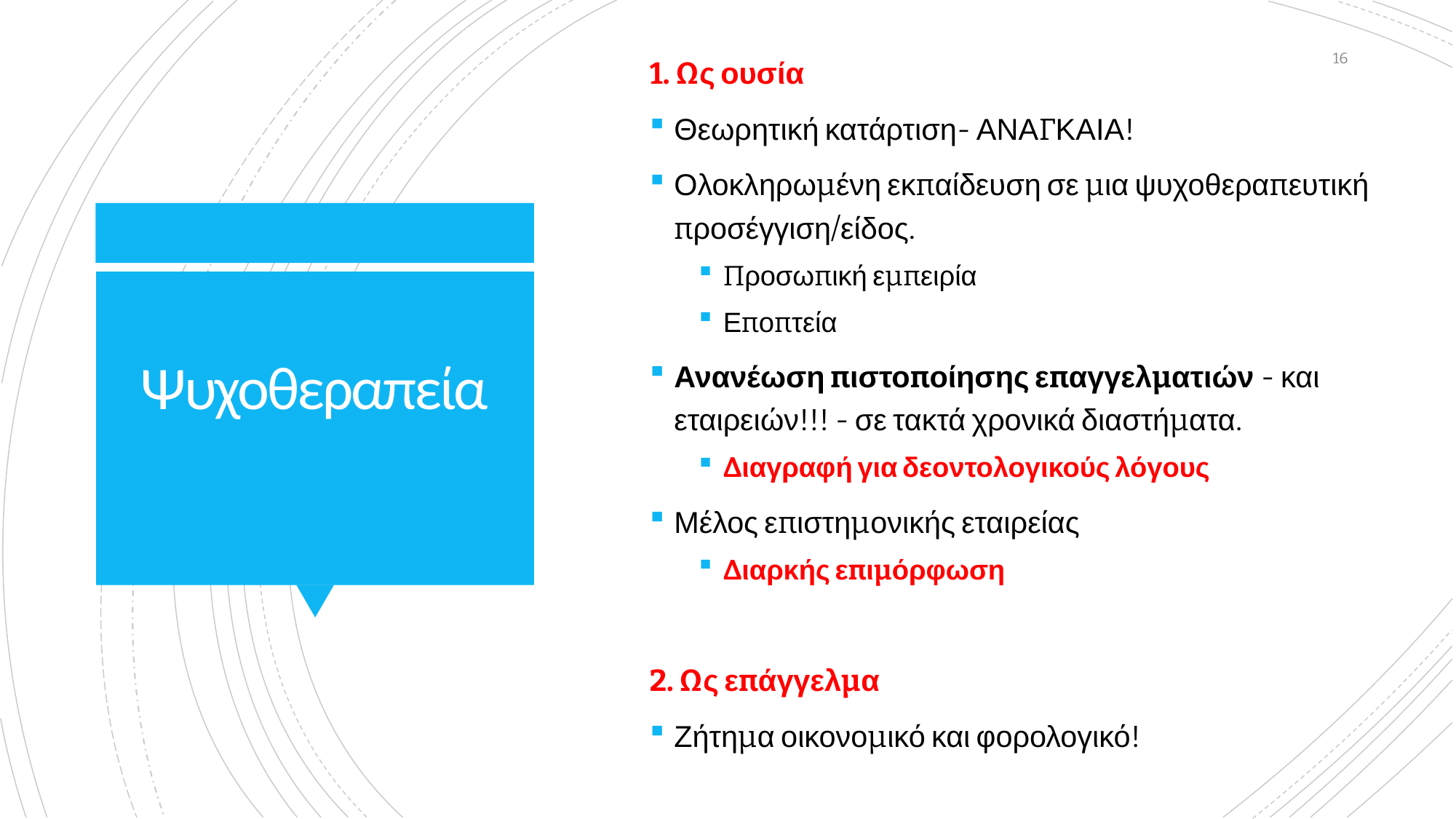

1. Ως ουσία
Θεωρητική κατάρτιση- ΑΝΑΓΚΑΙΑ!
Ολοκληρωμένη εκπαίδευση σε μια ψυχοθεραπευτική προσέγγιση/είδος.
Προσωπική εμπειρία
Εποπτεία
Ανανέωση πιστοποίησης επαγγελματιών - και εταιρειών!!! - σε τακτά χρονικά διαστήματα.
Διαγραφή για δεοντολογικούς λόγους
Μέλος επιστημονικής εταιρείας
Διαρκής επιμόρφωση

2. Ως επάγγελμα
Ζήτημα οικονομικό και φορολογικό!
16
# Ψυχοθεραπεία